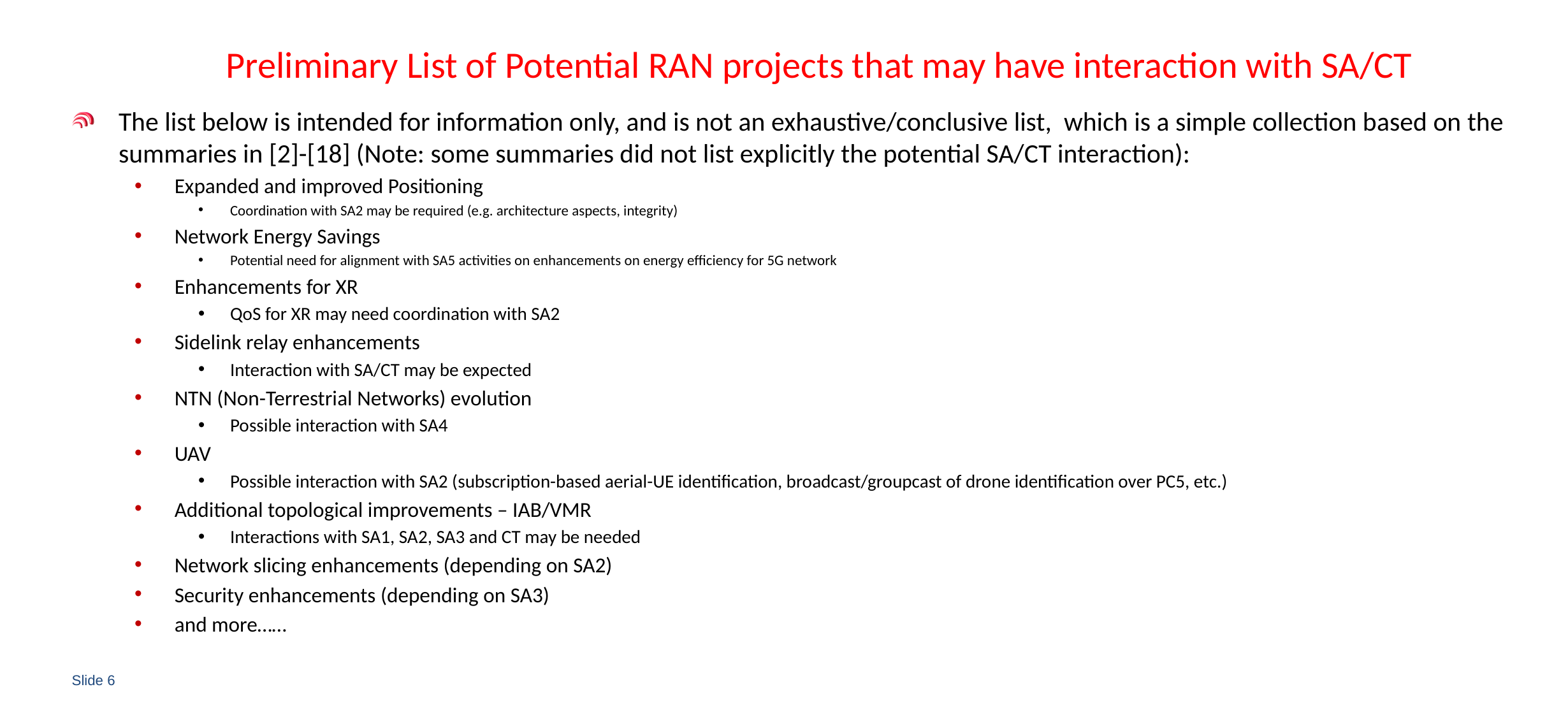

# Preliminary List of Potential RAN projects that may have interaction with SA/CT
The list below is intended for information only, and is not an exhaustive/conclusive list,  which is a simple collection based on the summaries in [2]-[18] (Note: some summaries did not list explicitly the potential SA/CT interaction):
Expanded and improved Positioning
Coordination with SA2 may be required (e.g. architecture aspects, integrity)
Network Energy Savings
Potential need for alignment with SA5 activities on enhancements on energy efficiency for 5G network
Enhancements for XR
QoS for XR may need coordination with SA2
Sidelink relay enhancements
Interaction with SA/CT may be expected
NTN (Non-Terrestrial Networks) evolution
Possible interaction with SA4
UAV
Possible interaction with SA2 (subscription-based aerial-UE identification, broadcast/groupcast of drone identification over PC5, etc.)
Additional topological improvements – IAB/VMR
Interactions with SA1, SA2, SA3 and CT may be needed
Network slicing enhancements (depending on SA2)
Security enhancements (depending on SA3)
and more……